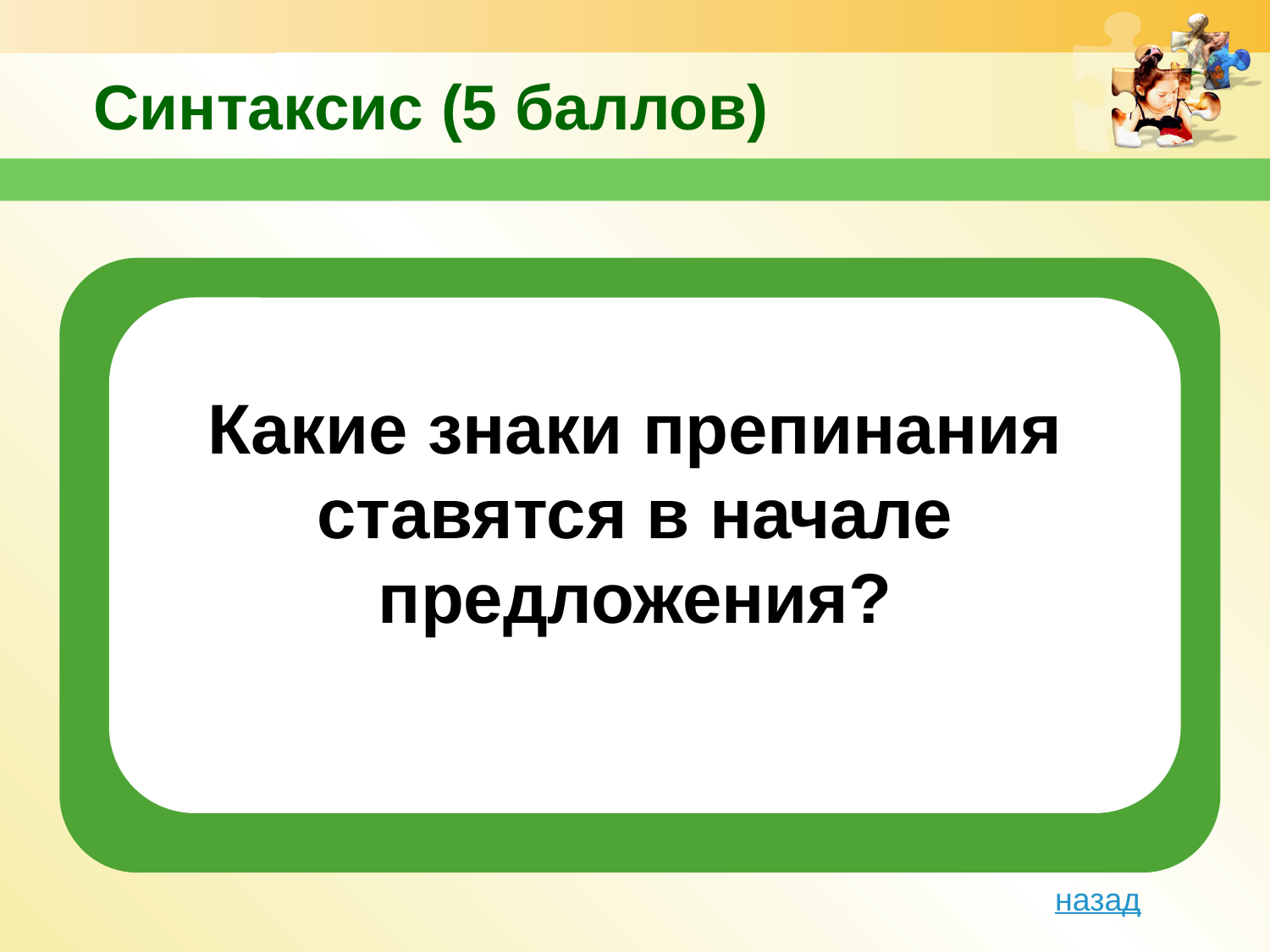

# Синтаксис (5 баллов)

Какие знаки препинания ставятся в начале предложения?
Text in here
назад